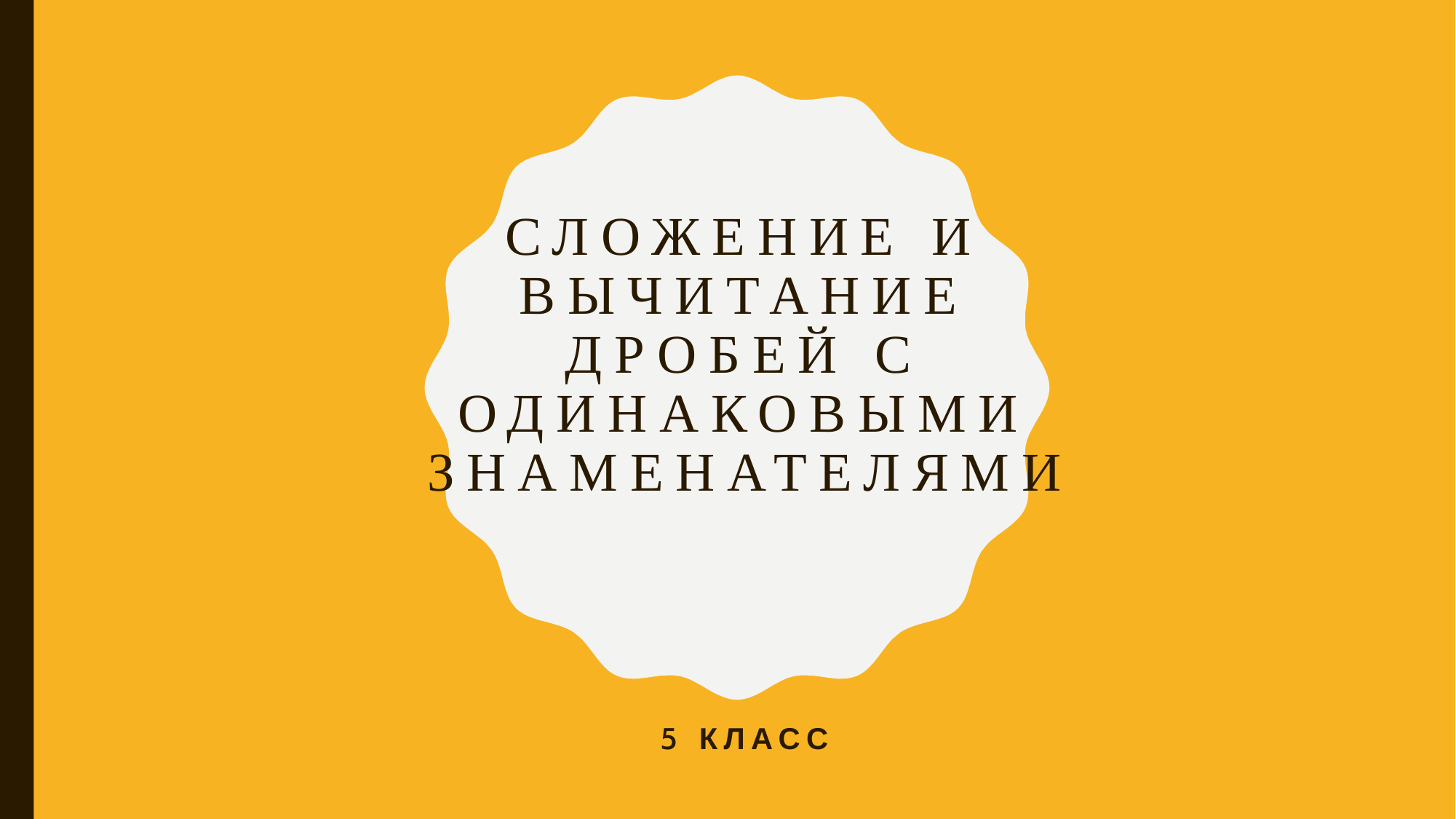

# Сложение и вычитание дробей с одинаковыми знаменателями
5 класс